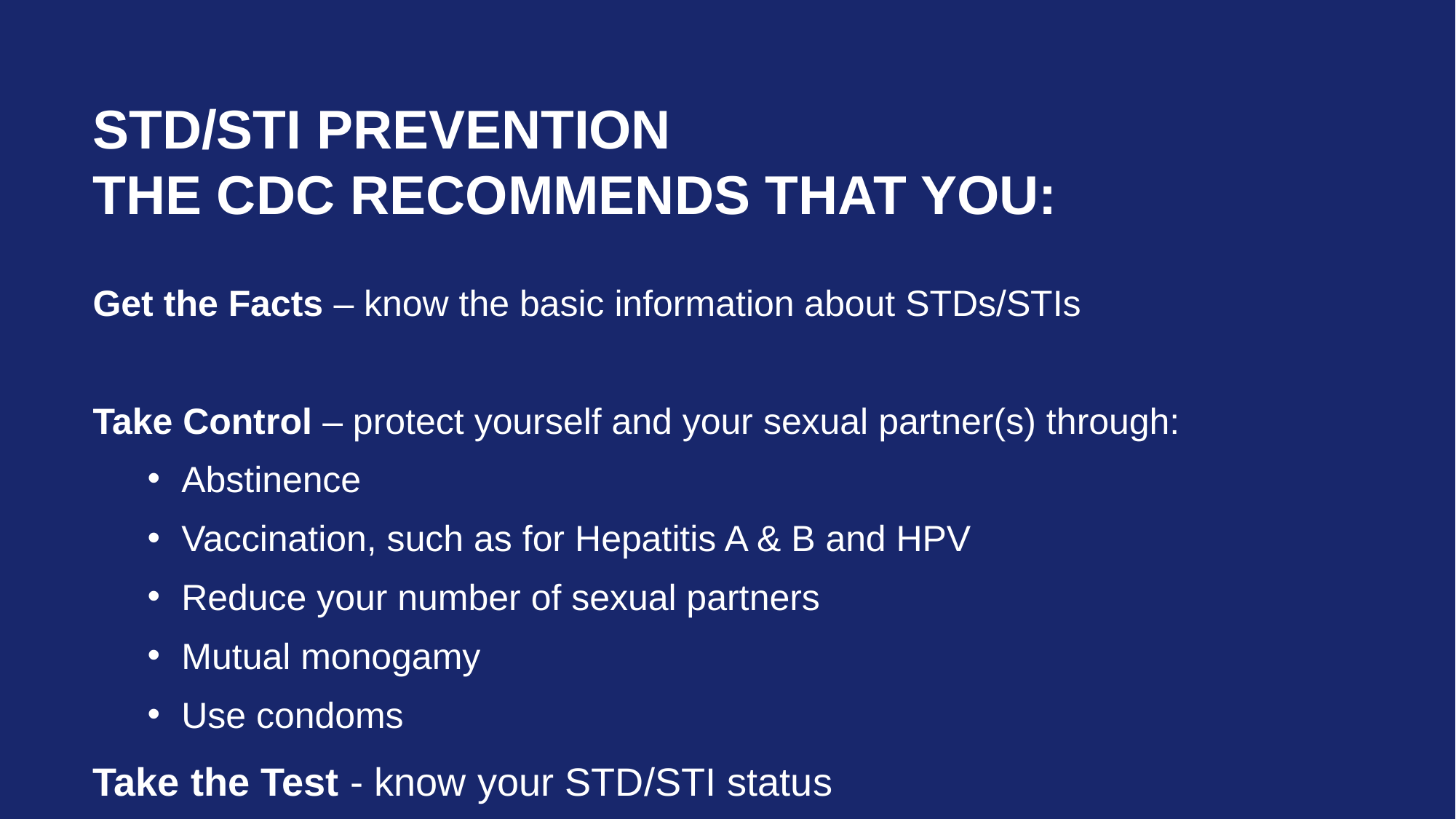

# STD/STI prevention The CDC recommends that you:

Get the Facts – know the basic information about STDs/STIs

Take Control – protect yourself and your sexual partner(s) through:
Abstinence
Vaccination, such as for Hepatitis A & B and HPV
Reduce your number of sexual partners
Mutual monogamy
Use condoms
Take the Test - know your STD/STI status